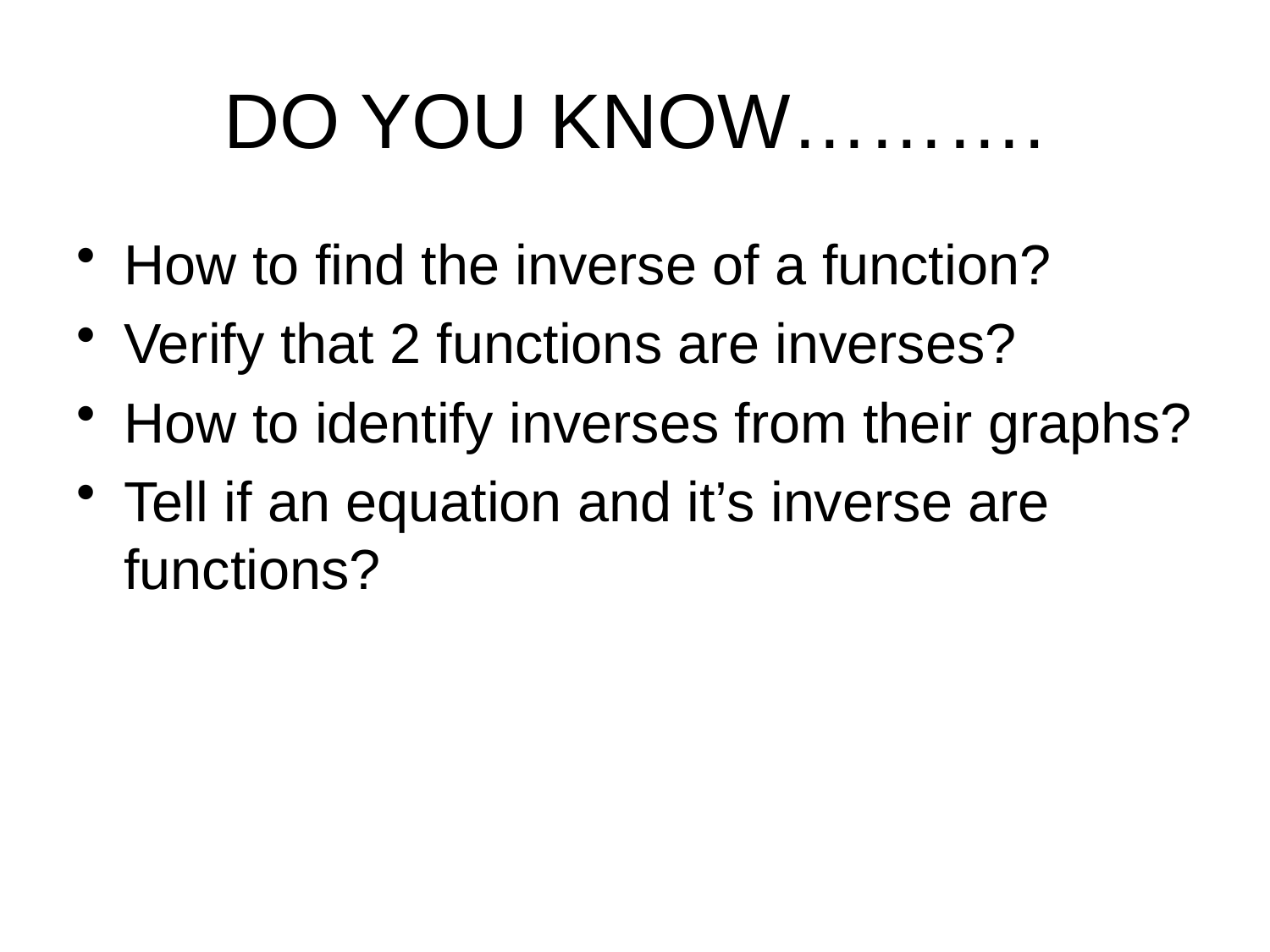

# DO YOU KNOW……….
How to find the inverse of a function?
Verify that 2 functions are inverses?
How to identify inverses from their graphs?
Tell if an equation and it’s inverse are functions?